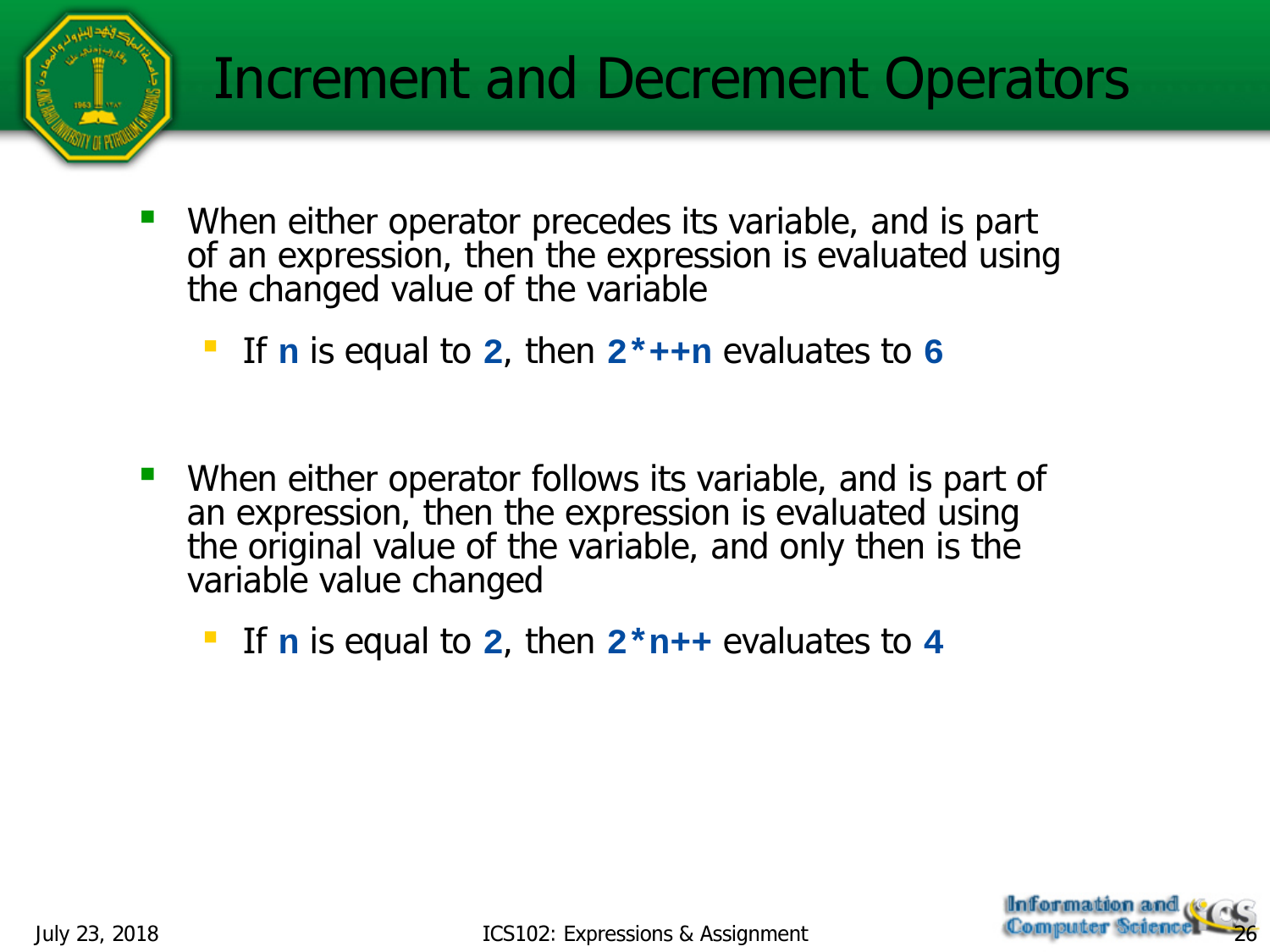

Increment and Decrement Operators
When either operator precedes its variable, and is part of an expression, then the expression is evaluated using the changed value of the variable

If n is equal to 2, then 2*++n evaluates to 6

When either operator follows its variable, and is part of an expression, then the expression is evaluated using the original value of the variable, and only then is the variable value changed

If n is equal to 2, then 2*n++ evaluates to 4
July 23, 2018
ICS102: Expressions & Assignment
26